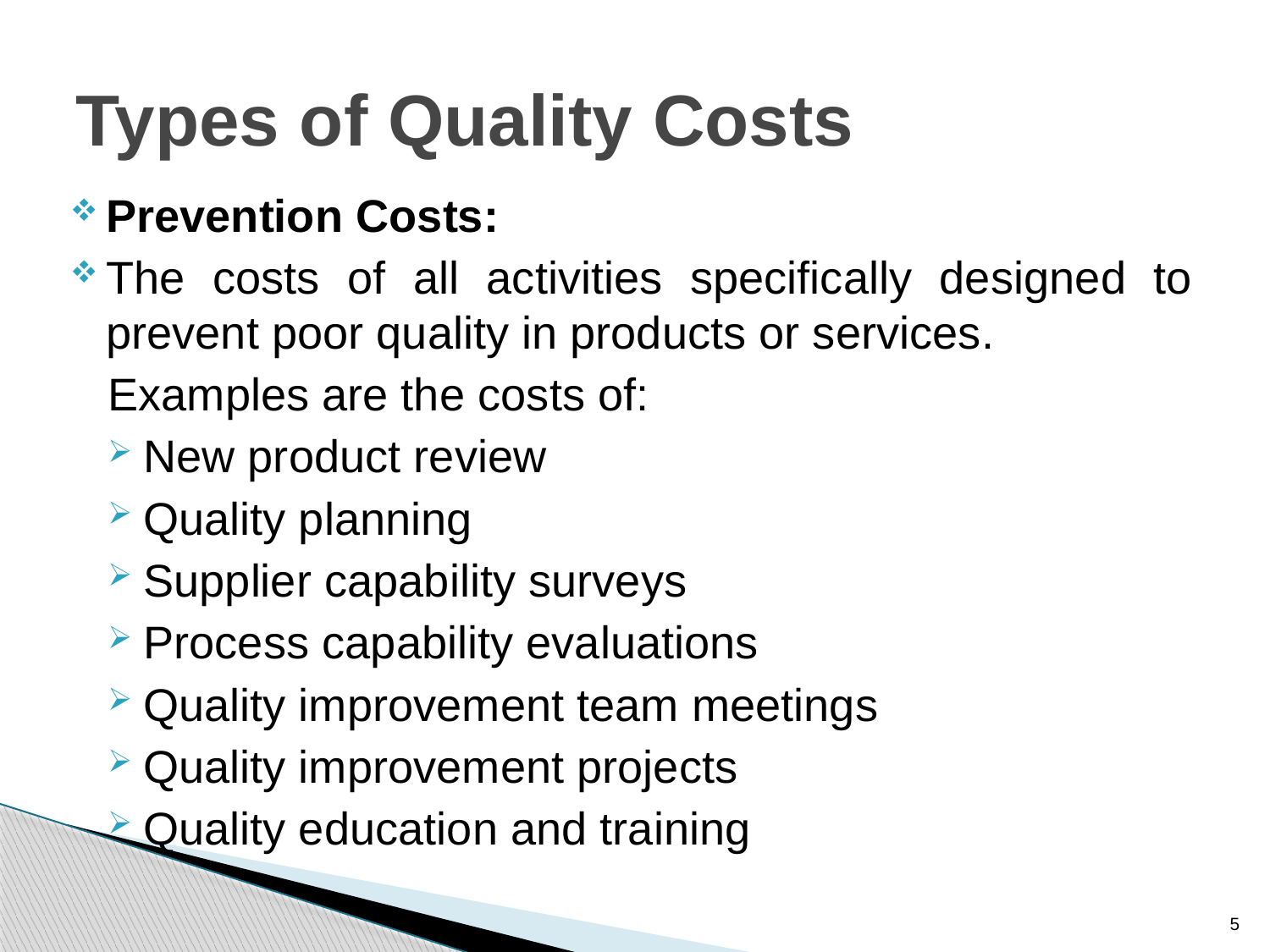

# Types of Quality Costs
Prevention Costs:
The costs of all activities specifically designed to prevent poor quality in products or services.
Examples are the costs of:
New product review
Quality planning
Supplier capability surveys
Process capability evaluations
Quality improvement team meetings
Quality improvement projects
Quality education and training

5